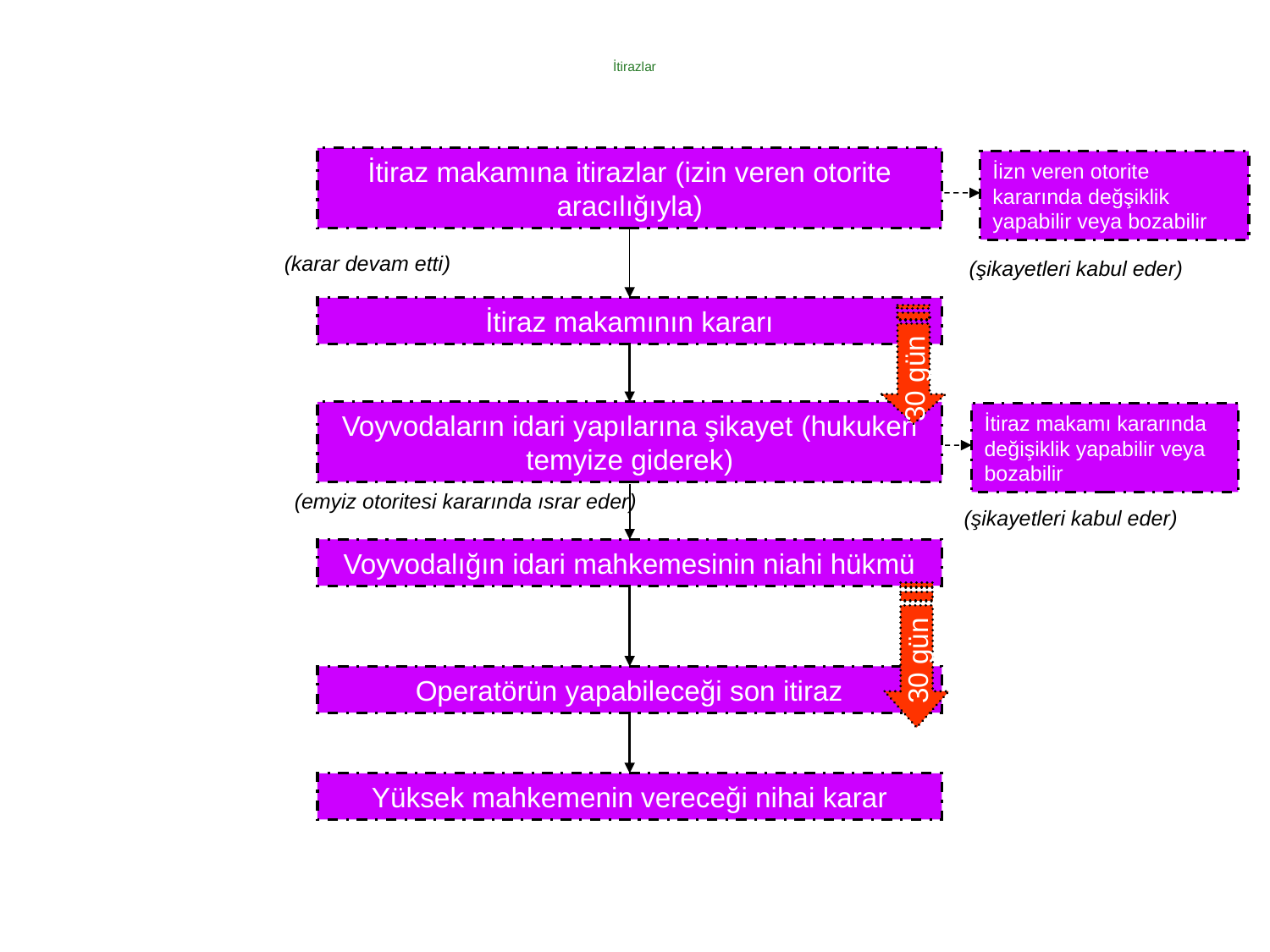

# İtirazlar
İtiraz makamına itirazlar (izin veren otorite aracılığıyla)
İizn veren otorite  kararında değşiklik yapabilir veya bozabilir
(karar devam etti)
(şikayetleri kabul eder)

İtiraz makamının kararı
30 gün
Voyvodaların idari yapılarına şikayet (hukuken temyize giderek)
İtiraz makamı kararında değişiklik yapabilir veya bozabilir

(emyiz otoritesi kararında ısrar eder)
(şikayetleri kabul eder)
Voyvodalığın idari mahkemesinin niahi hükmü
30 gün
Operatörün yapabileceği son itiraz
Yüksek mahkemenin vereceği nihai karar